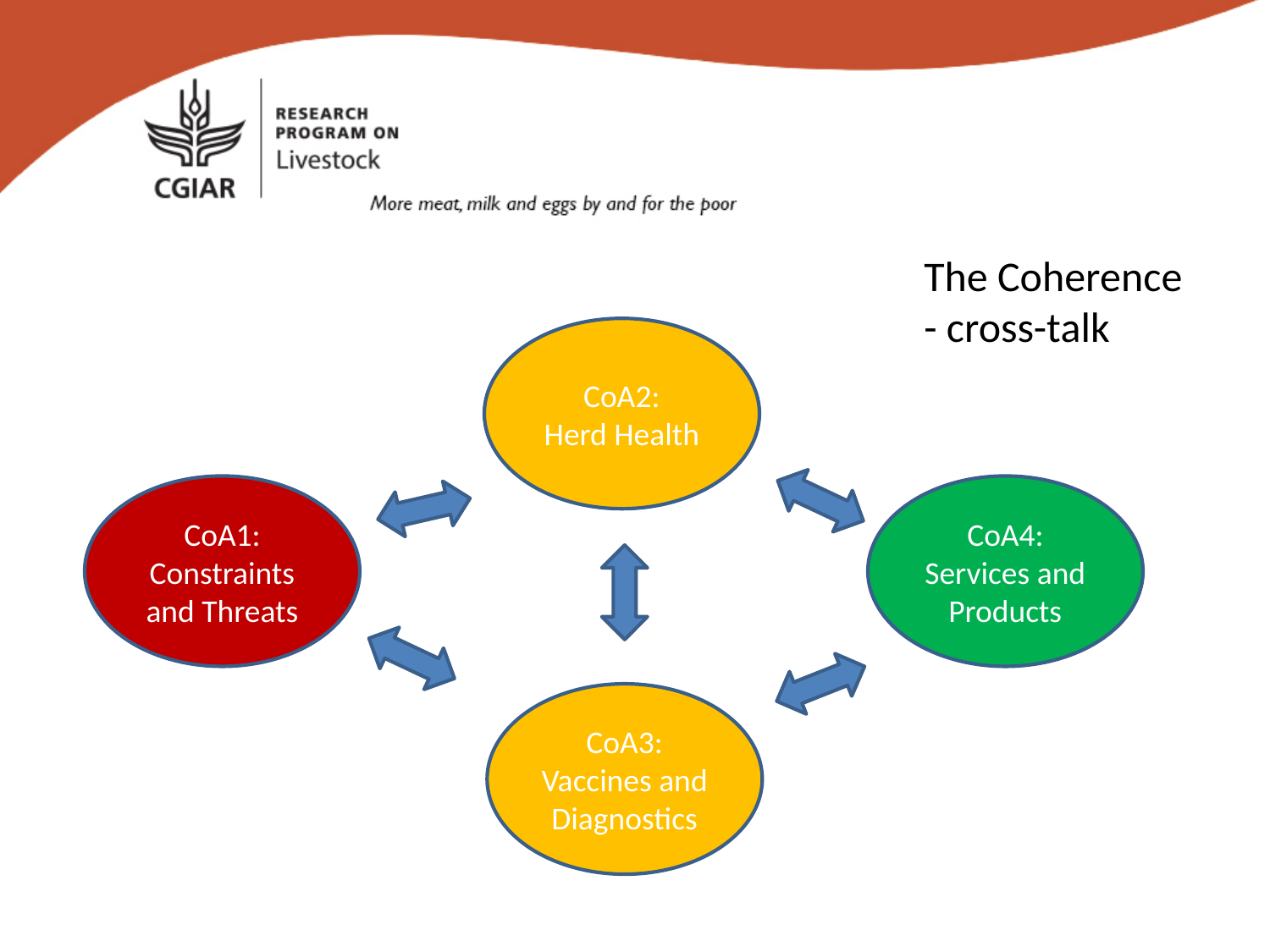

The Coherence
- cross-talk
CoA2:
Herd Health
CoA1:
Constraints and Threats
CoA4:
Services and Products

CoA3:
Vaccines and
Diagnostics